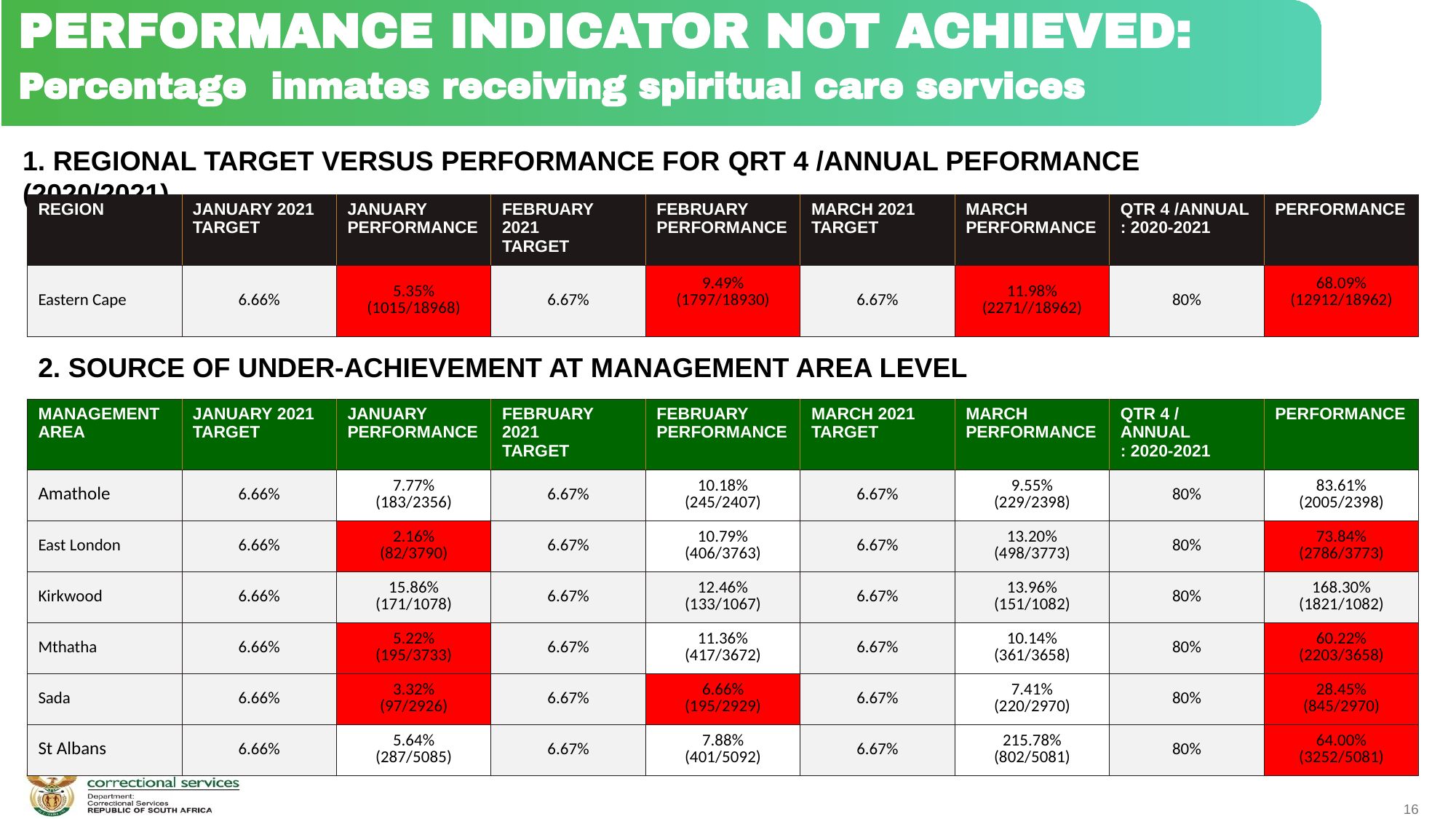

PERFORMANCE INDICATOR NOT ACHIEVED:
Percentage  inmates receiving spiritual care services

1. REGIONAL TARGET VERSUS PERFORMANCE FOR QRT 4 /ANNUAL PEFORMANCE  (2020/2021)
| REGION | JANUARY 2021 TARGET | JANUARY PERFORMANCE | FEBRUARY 2021 TARGET | FEBRUARY PERFORMANCE | MARCH 2021 TARGET | MARCH PERFORMANCE | QTR 4 /ANNUAL : 2020-2021 | PERFORMANCE |
| --- | --- | --- | --- | --- | --- | --- | --- | --- |
| Eastern Cape | 6.66% | 5.35% (1015/18968) | 6.67% | 9.49% (1797/18930) | 6.67% | 11.98% (2271//18962) | 80% | 68.09% (12912/18962) |
2. SOURCE OF UNDER-ACHIEVEMENT AT MANAGEMENT AREA LEVEL
| MANAGEMENT AREA | JANUARY 2021 TARGET | JANUARY PERFORMANCE | FEBRUARY 2021 TARGET | FEBRUARY PERFORMANCE | MARCH 2021 TARGET | MARCH PERFORMANCE | QTR 4 / ANNUAL : 2020-2021 | PERFORMANCE |
| --- | --- | --- | --- | --- | --- | --- | --- | --- |
| Amathole | 6.66% | 7.77% (183/2356) | 6.67% | 10.18% (245/2407) | 6.67% | 9.55% (229/2398) | 80% | 83.61% (2005/2398) |
| East London | 6.66% | 2.16% (82/3790) | 6.67% | 10.79% (406/3763) | 6.67% | 13.20% (498/3773) | 80% | 73.84% (2786/3773) |
| Kirkwood | 6.66% | 15.86% (171/1078) | 6.67% | 12.46% (133/1067) | 6.67% | 13.96% (151/1082) | 80% | 168.30% (1821/1082) |
| Mthatha | 6.66% | 5.22% (195/3733) | 6.67% | 11.36% (417/3672) | 6.67% | 10.14% (361/3658) | 80% | 60.22% (2203/3658) |
| Sada | 6.66% | 3.32% (97/2926) | 6.67% | 6.66% (195/2929) | 6.67% | 7.41% (220/2970) | 80% | 28.45% (845/2970) |
| St Albans | 6.66% | 5.64% (287/5085) | 6.67% | 7.88% (401/5092) | 6.67% | 215.78% (802/5081) | 80% | 64.00% (3252/5081) |